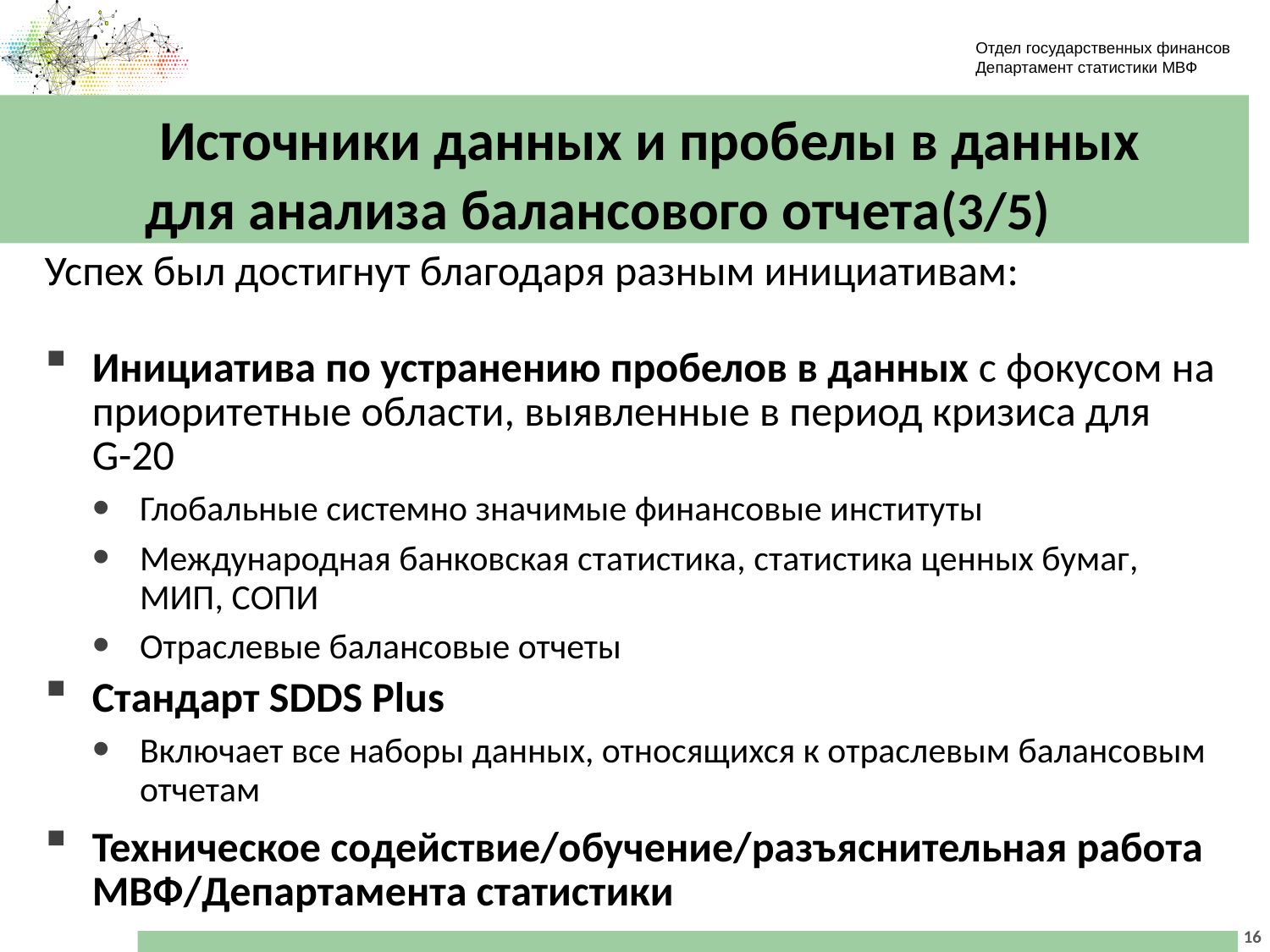

Отдел государственных финансов
Департамент статистики МВФ
# Источники данных и пробелы в данных для анализа балансового отчета(3/5)
Успех был достигнут благодаря разным инициативам:
Инициатива по устранению пробелов в данных с фокусом на приоритетные области, выявленные в период кризиса для
G-20
Глобальные системно значимые финансовые институты
Международная банковская статистика, статистика ценных бумаг, МИП, СОПИ
Отраслевые балансовые отчеты
Стандарт SDDS Plus
Включает все наборы данных, относящихся к отраслевым балансовым отчетам
Техническое содействие/обучение/разъяснительная работа МВФ/Департамента статистики

16